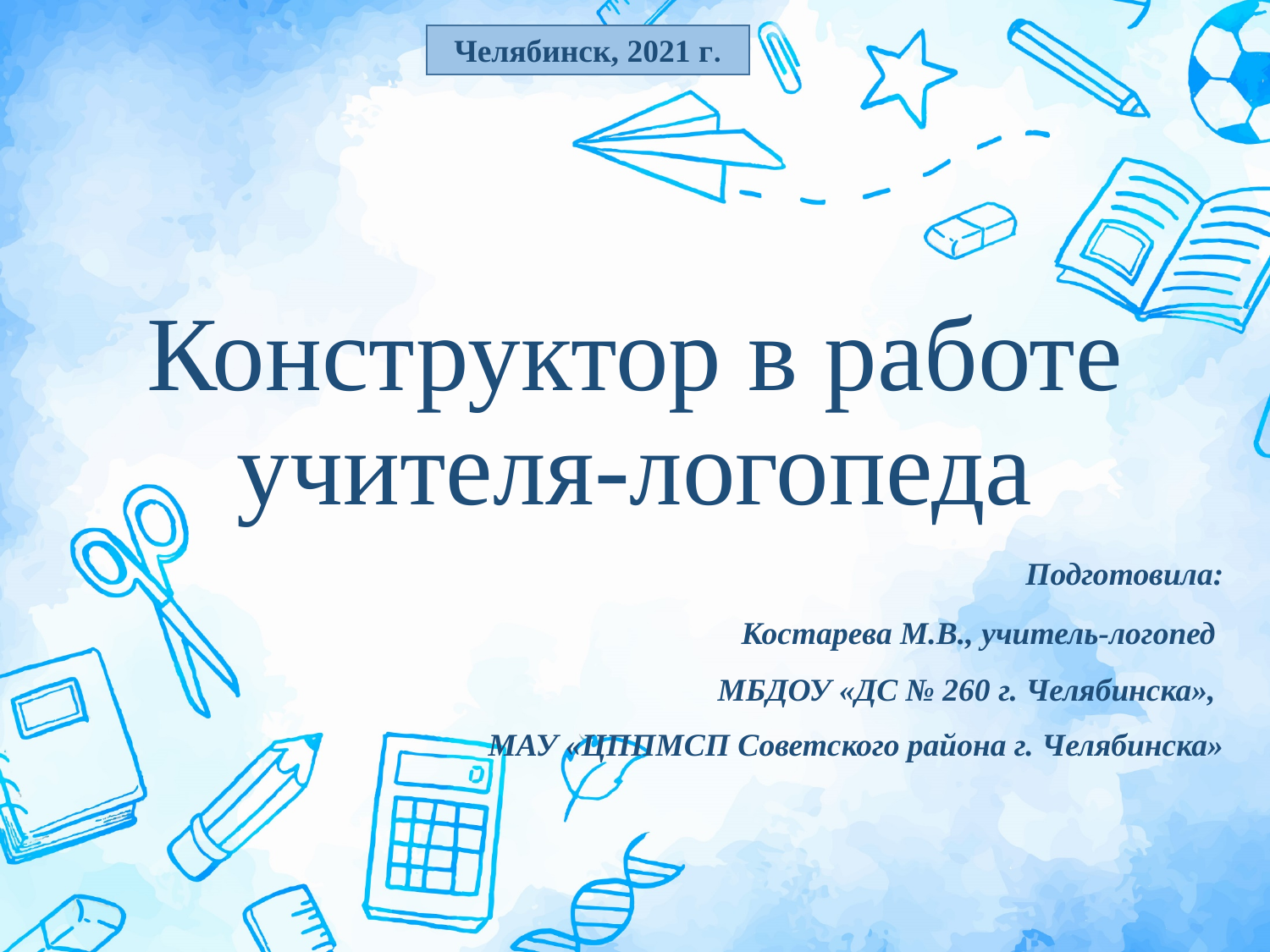

Челябинск, 2021 г.
# Конструктор в работе учителя-логопеда
Подготовила:
 Костарева М.В., учитель-логопед
МБДОУ «ДС № 260 г. Челябинска»,
МАУ «ЦППМСП Советского района г. Челябинска»